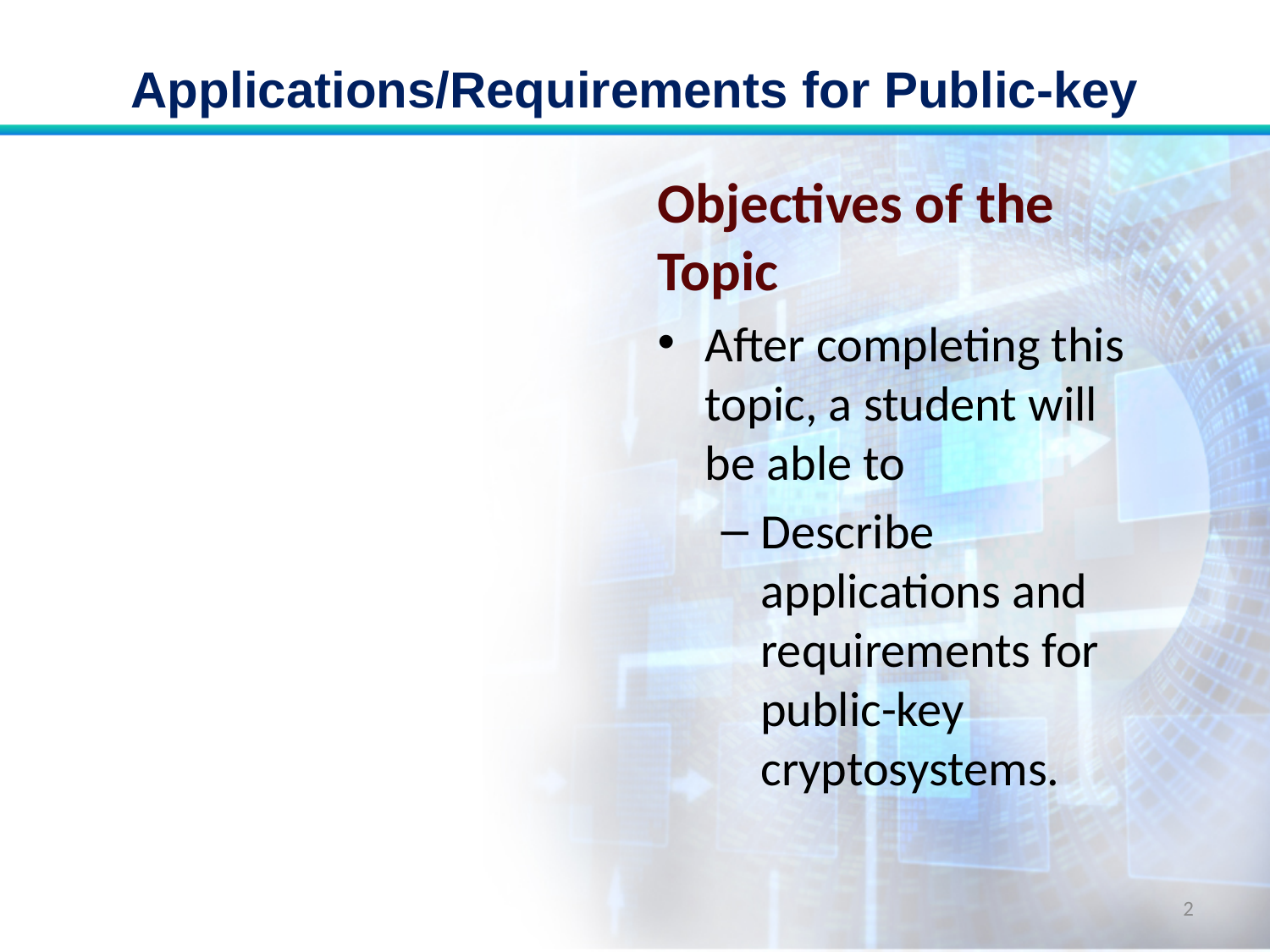

# Applications/Requirements for Public-key
Objectives of the Topic
After completing this topic, a student will be able to
Describe applications and requirements for public-key cryptosystems.
2